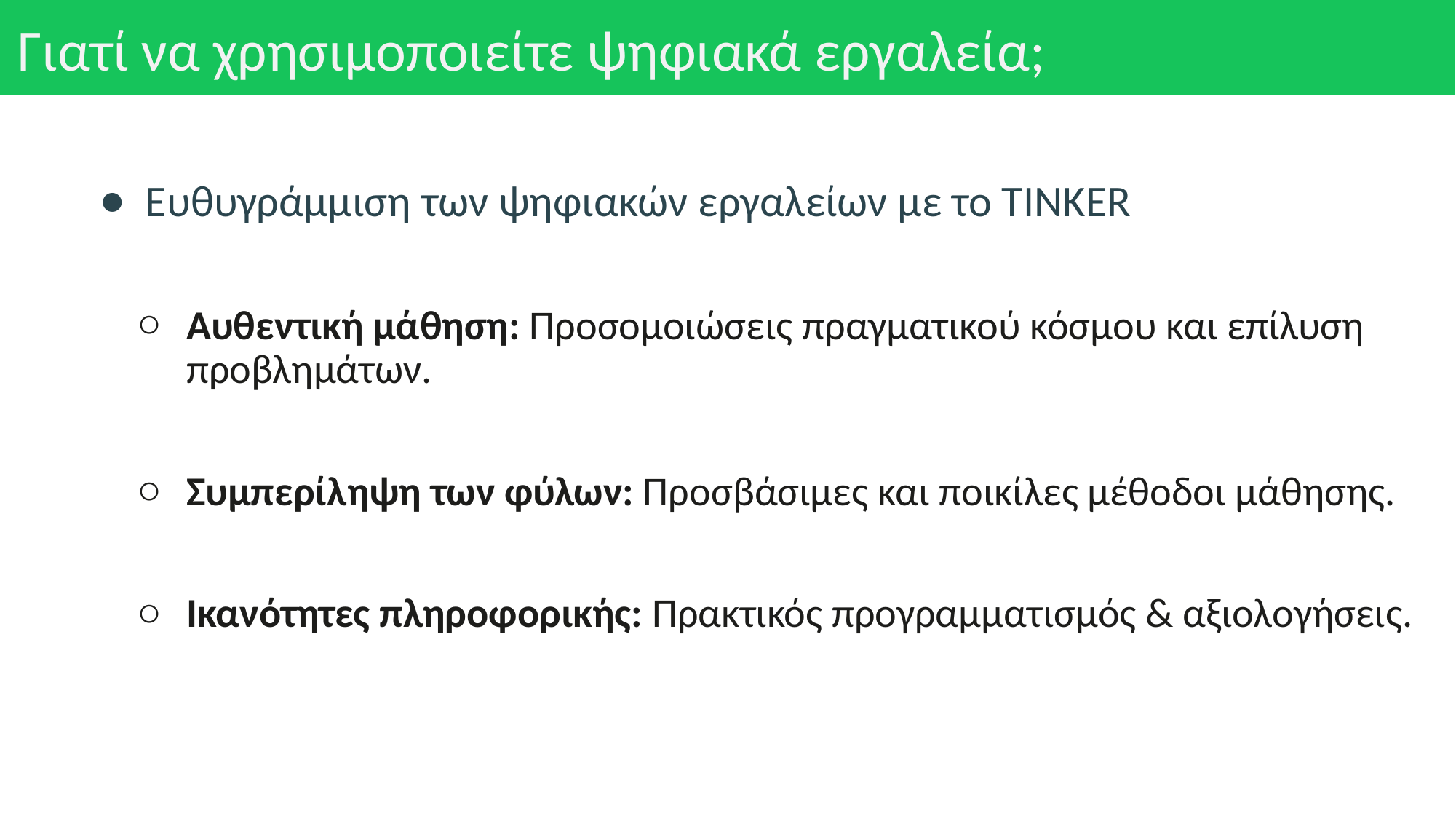

# Γιατί να χρησιμοποιείτε ψηφιακά εργαλεία;

Ευθυγράμμιση των ψηφιακών εργαλείων με το TINKER

Αυθεντική μάθηση: Προσομοιώσεις πραγματικού κόσμου και επίλυση προβλημάτων.

Συμπερίληψη των φύλων: Προσβάσιμες και ποικίλες μέθοδοι μάθησης.

Ικανότητες πληροφορικής: Πρακτικός προγραμματισμός & αξιολογήσεις.